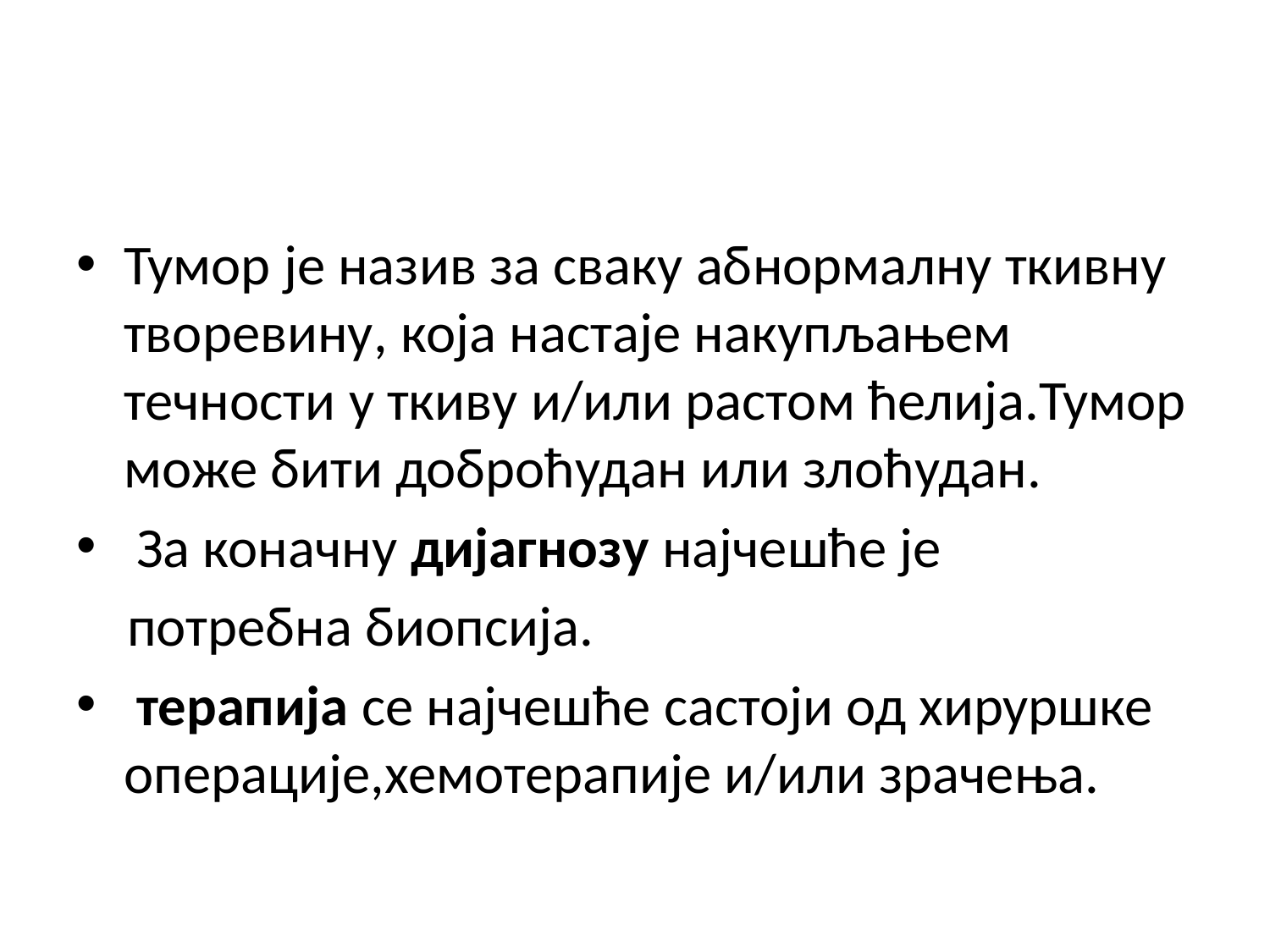

#
Тумор је назив за сваку абнормалну ткивну творевину, која настаје накупљањем течности у ткиву и/или растом ћелија.Тумор може бити доброћудан или злоћудан.
 За коначну дијагнозу најчешће је
    потребна биопсија.
 терапија се најчешће састоји од хируршке операције,хемотерапије и/или зрачења.